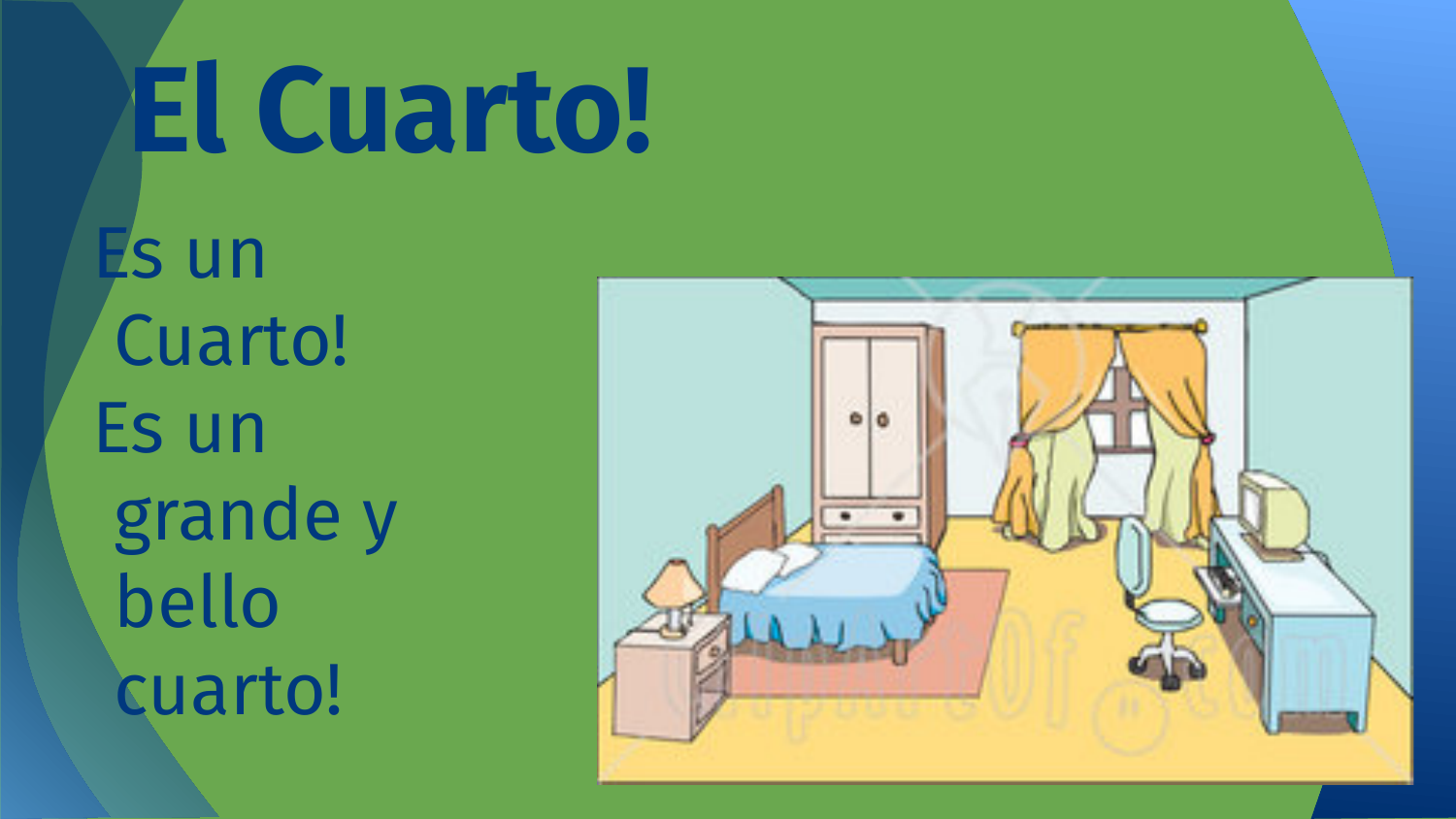

# El Cuarto!
Es un Cuarto!
Es un grande y bello cuarto!